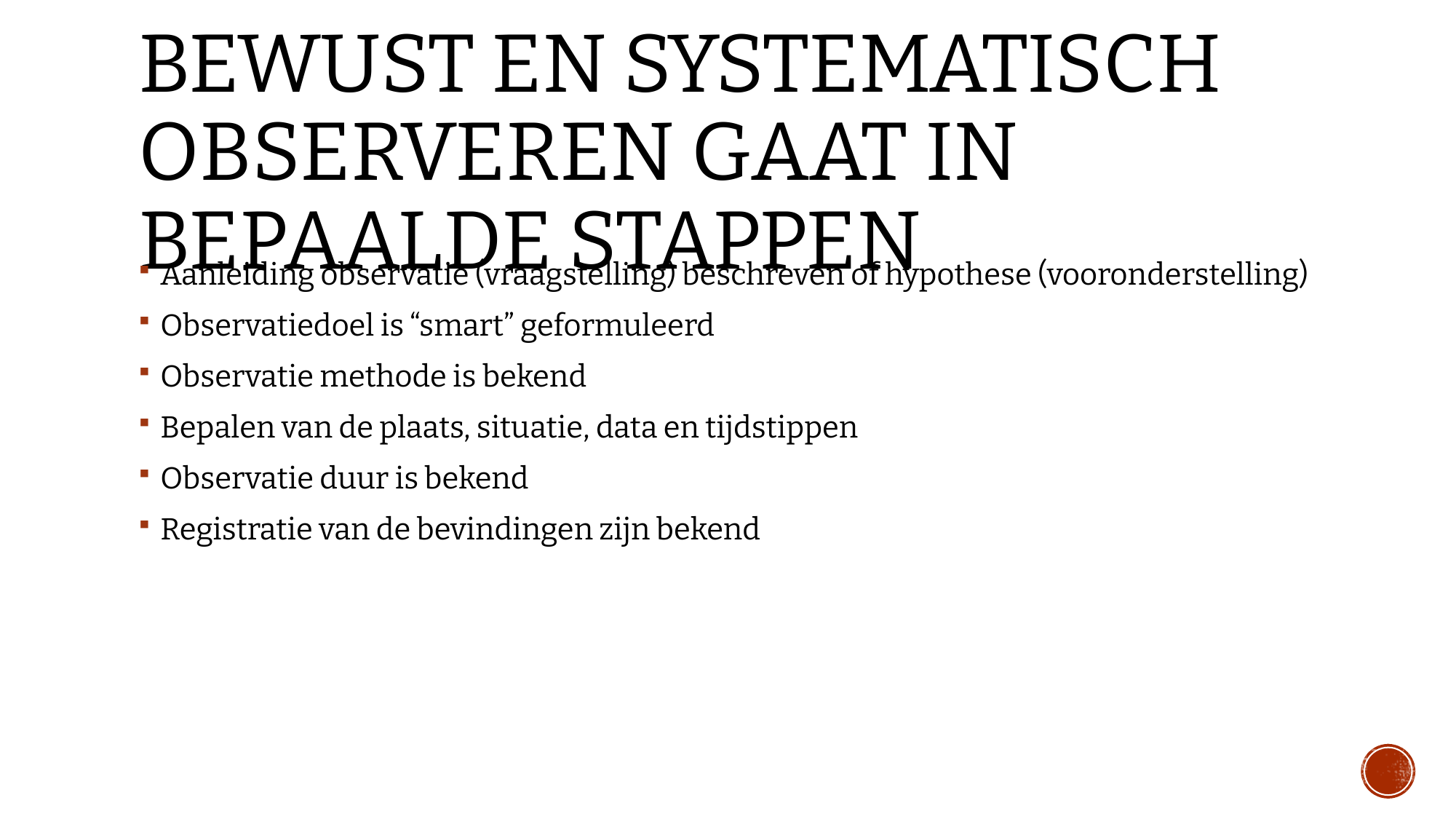

# Bewust en systematisch observeren gaat in bepaalde stappen
Aanleiding observatie (vraagstelling) beschreven of hypothese (vooronderstelling)
Observatiedoel is “smart” geformuleerd
Observatie methode is bekend
Bepalen van de plaats, situatie, data en tijdstippen
Observatie duur is bekend
Registratie van de bevindingen zijn bekend